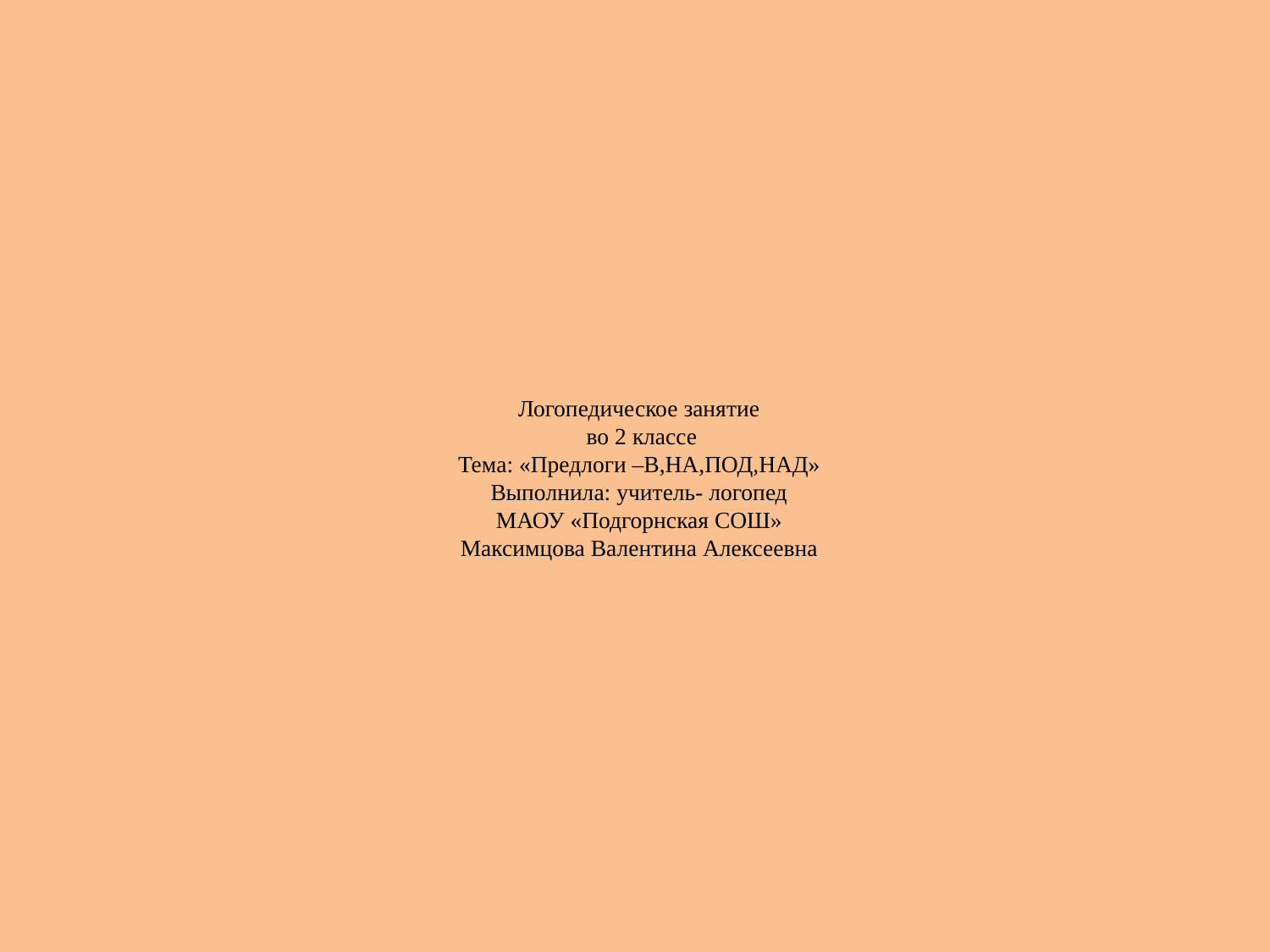

# Логопедическое занятие во 2 классе Тема: «Предлоги –В,НА,ПОД,НАД» Выполнила: учитель- логопед МАОУ «Подгорнская СОШ» Максимцова Валентина Алексеевна